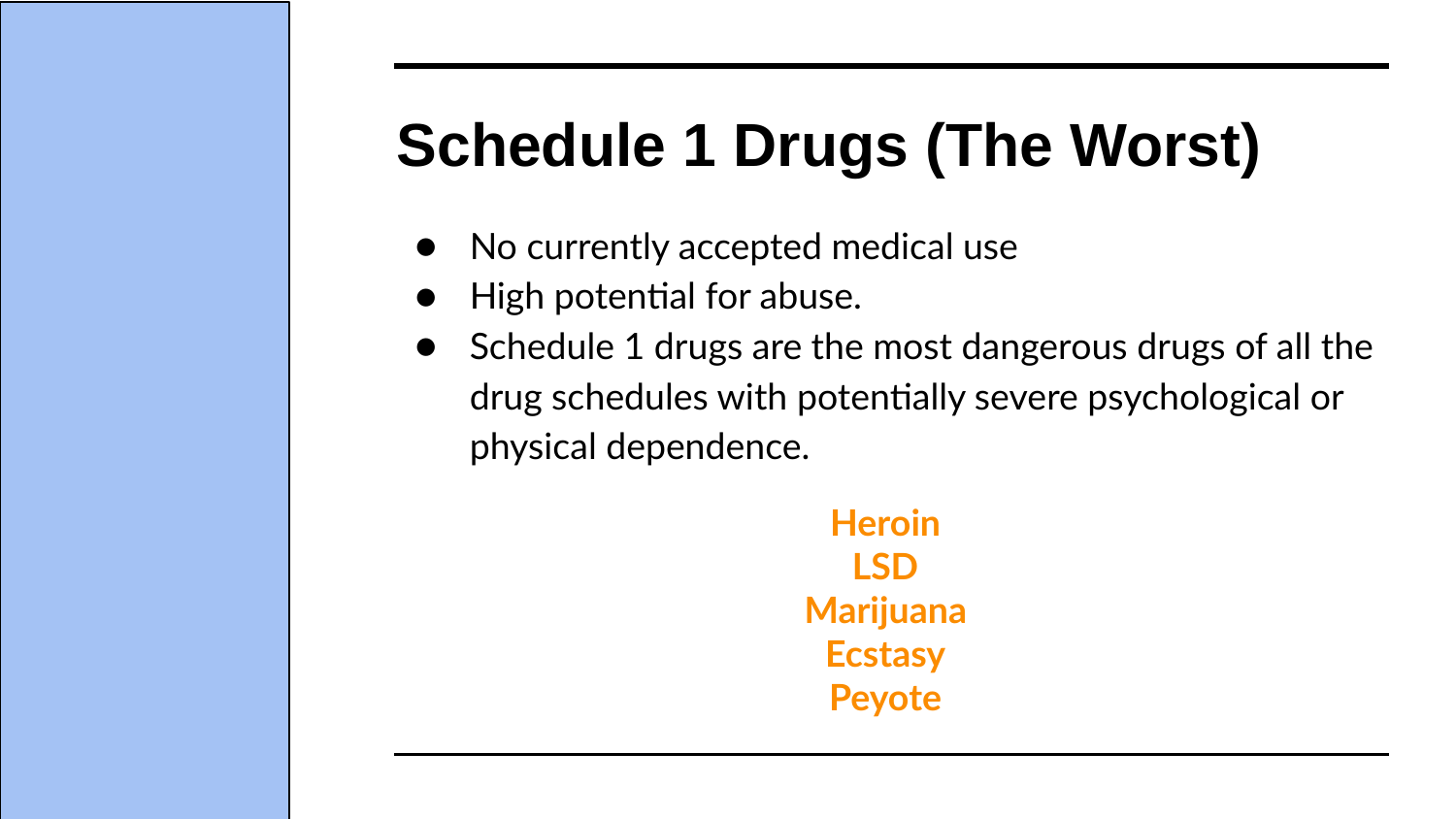

# Schedule 1 Drugs (The Worst)
No currently accepted medical use
High potential for abuse.
Schedule 1 drugs are the most dangerous drugs of all the drug schedules with potentially severe psychological or physical dependence.
Heroin
LSD
Marijuana
Ecstasy
Peyote